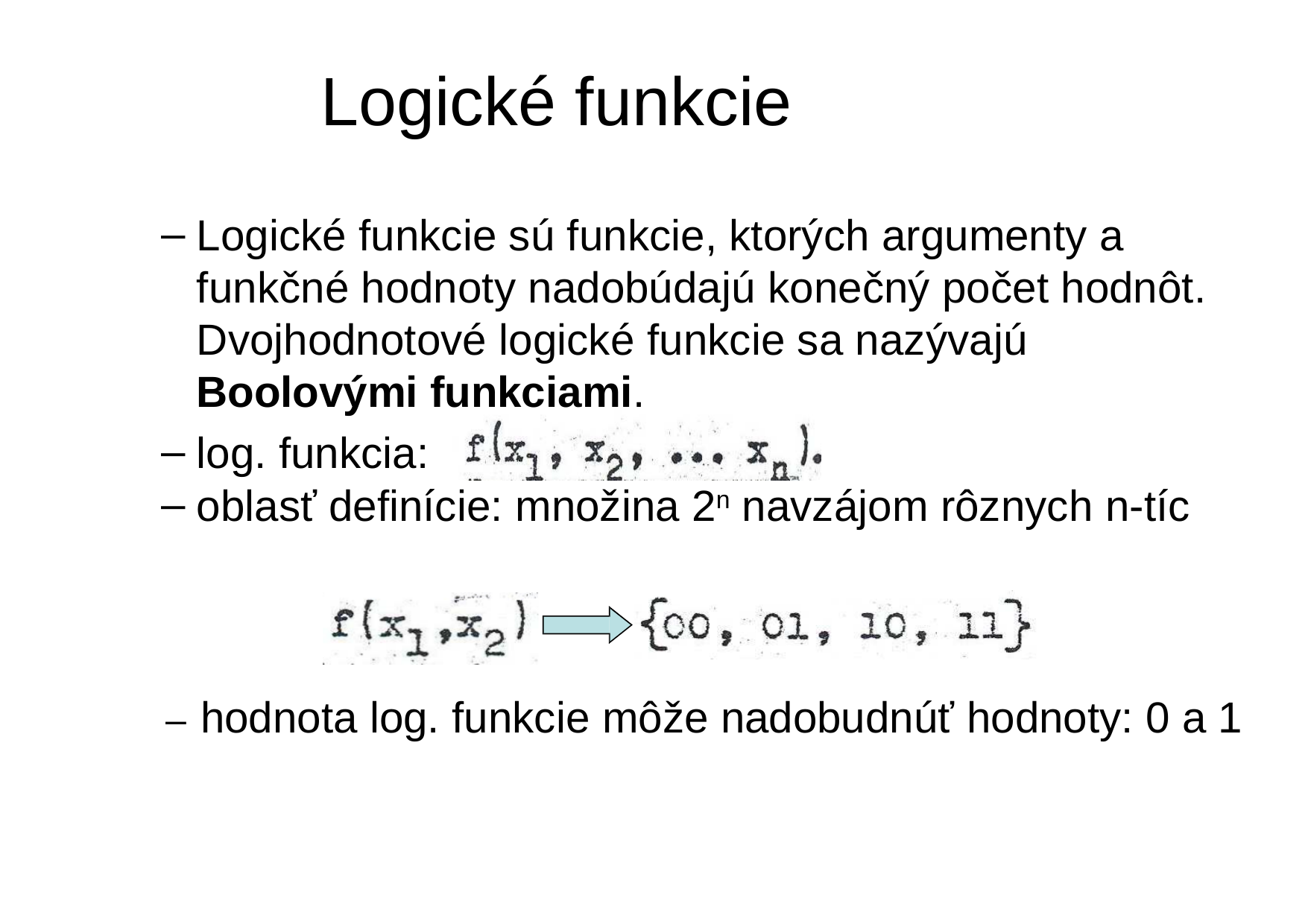

Logické funkcie
Logické funkcie sú funkcie, ktorých argumenty a funkčné hodnoty nadobúdajú konečný počet hodnôt. Dvojhodnotové logické funkcie sa nazývajú Boolovými funkciami.

log. funkcia:

oblasť definície: množina 2n navzájom rôznych n-tíc

– hodnota log. funkcie môže nadobudnúť hodnoty: 0 a 1